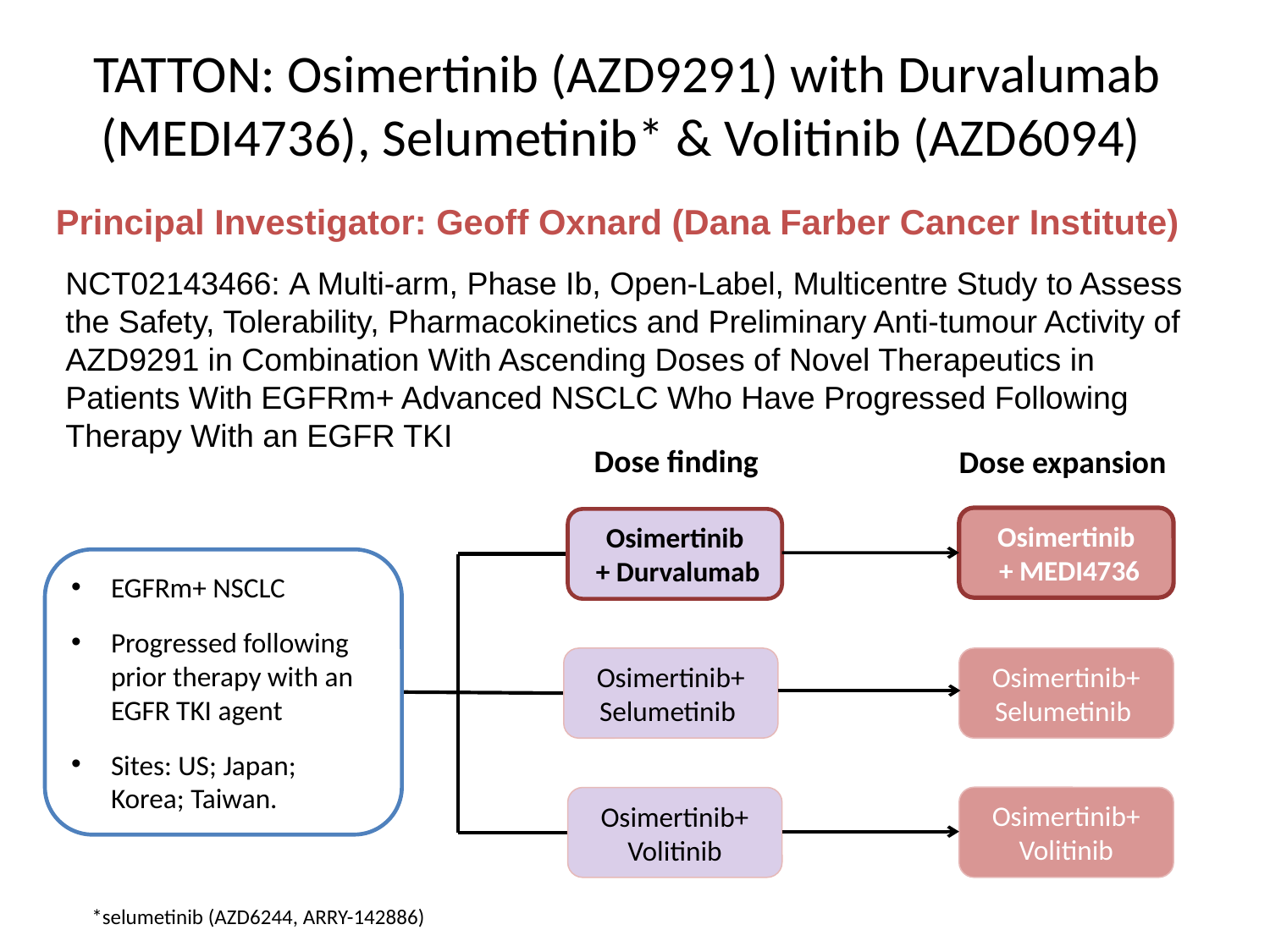

# TATTON: Osimertinib (AZD9291) with Durvalumab (MEDI4736), Selumetinib* & Volitinib (AZD6094)
Principal Investigator: Geoff Oxnard (Dana Farber Cancer Institute)
NCT02143466: A Multi-arm, Phase Ib, Open-Label, Multicentre Study to Assess the Safety, Tolerability, Pharmacokinetics and Preliminary Anti-tumour Activity of AZD9291 in Combination With Ascending Doses of Novel Therapeutics in Patients With EGFRm+ Advanced NSCLC Who Have Progressed Following Therapy With an EGFR TKI

Dose finding
Dose expansion
Osimertinib
 + MEDI4736
Osimertinib
 + Durvalumab
EGFRm+ NSCLC
Progressed following prior therapy with an EGFR TKI agent
Sites: US; Japan; Korea; Taiwan.
Osimertinib+
Selumetinib
Osimertinib+
Selumetinib
Osimertinib+
Volitinib
Osimertinib+
Volitinib
*selumetinib (AZD6244, ARRY-142886)